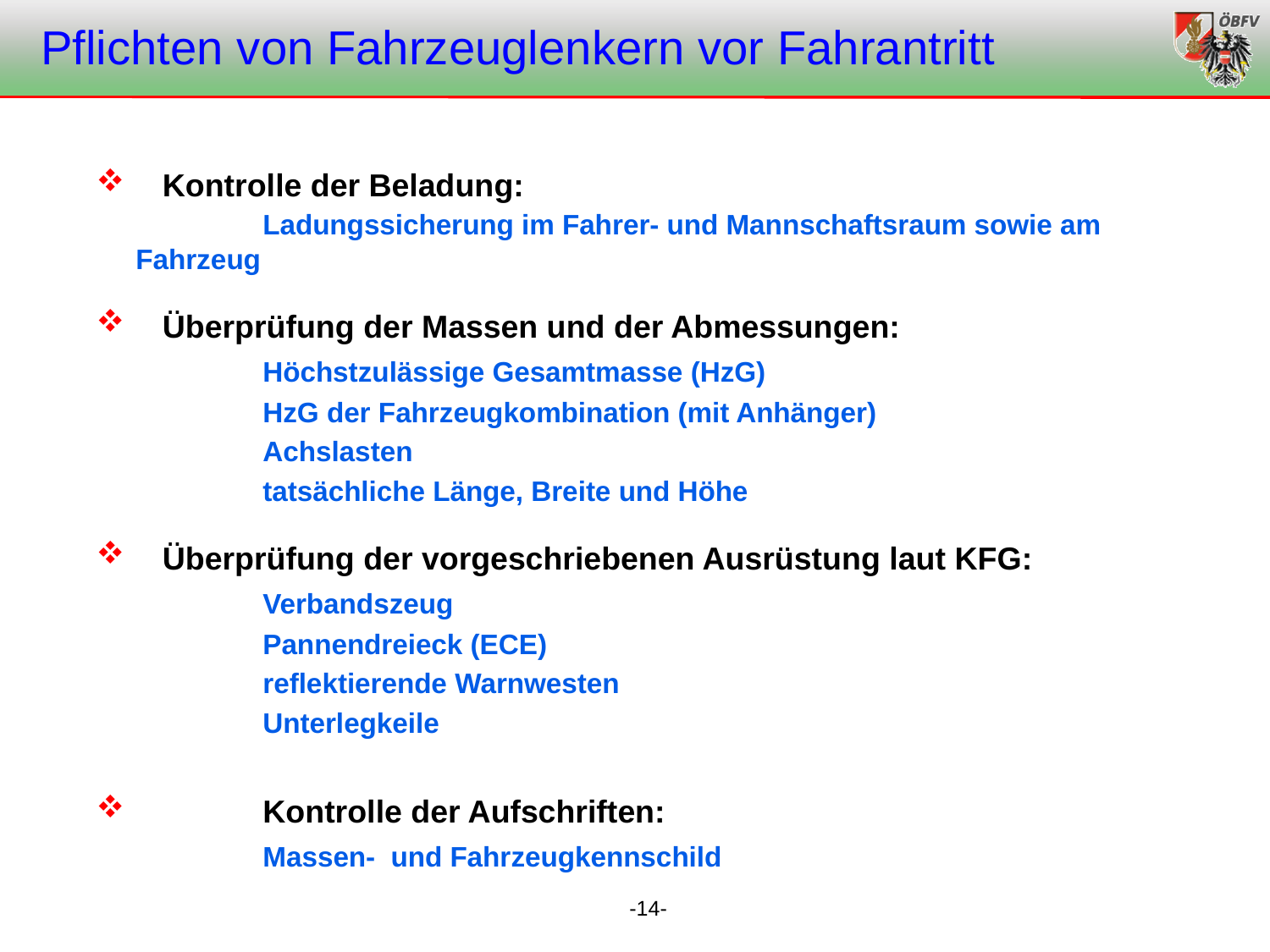

Pflichten von Fahrzeuglenkern vor Fahrantritt
   Kontrolle der Beladung:
	Ladungssicherung im Fahrer- und Mannschaftsraum sowie am Fahrzeug

   Überprüfung der Massen und der Abmessungen:
		Höchstzulässige Gesamtmasse (HzG)
		HzG der Fahrzeugkombination (mit Anhänger)
		Achslasten
		tatsächliche Länge, Breite und Höhe

   Überprüfung der vorgeschriebenen Ausrüstung laut KFG:
		Verbandszeug
		Pannendreieck (ECE)
		reflektierende Warnwesten
		Unterlegkeile

	Kontrolle der Aufschriften:
		Massen-  und Fahrzeugkennschild

-14-